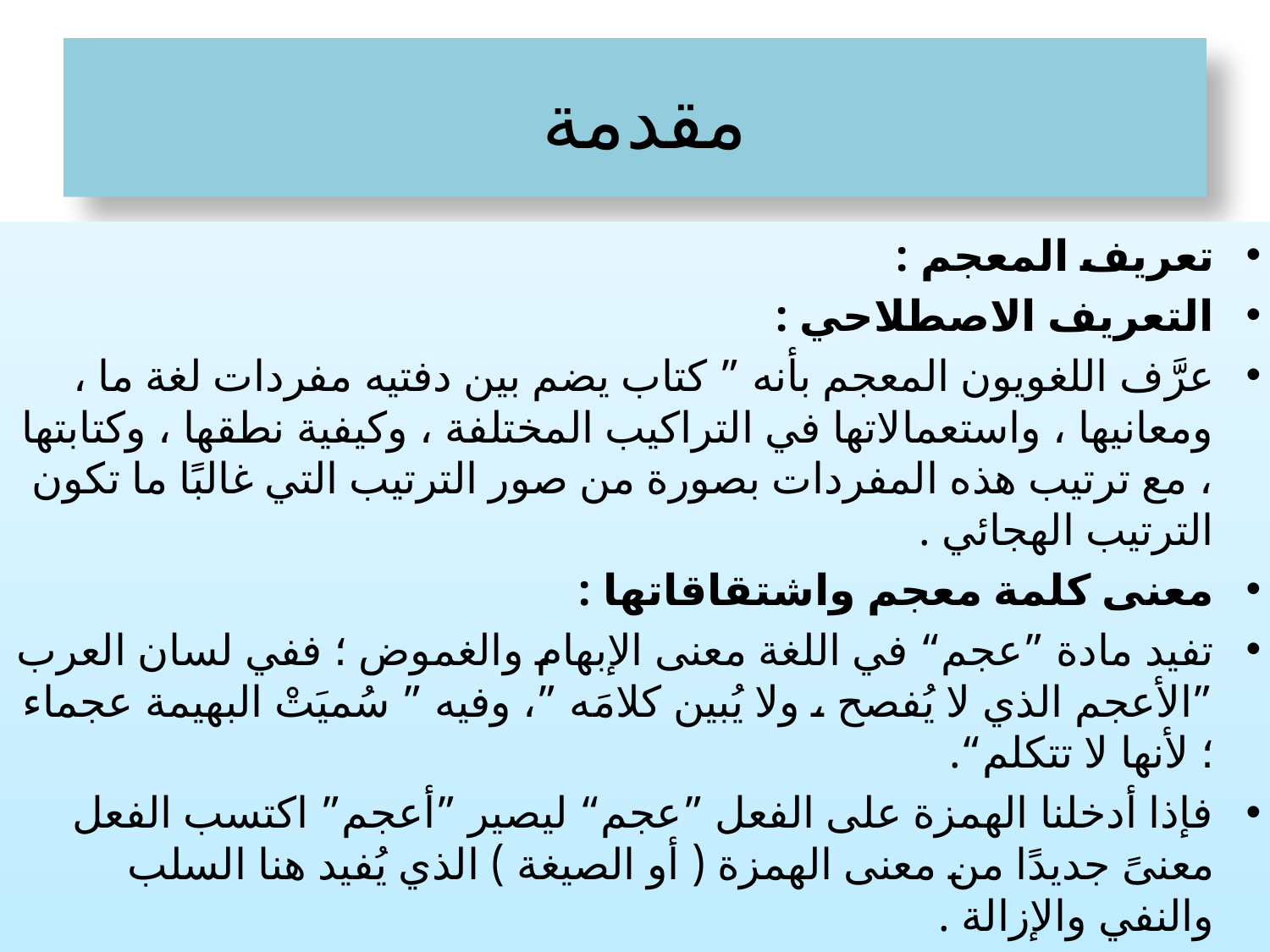

# مقدمة
تعريف المعجم :
التعريف الاصطلاحي :
عرَّف اللغويون المعجم بأنه ” كتاب يضم بين دفتيه مفردات لغة ما ، ومعانيها ، واستعمالاتها في التراكيب المختلفة ، وكيفية نطقها ، وكتابتها ، مع ترتيب هذه المفردات بصورة من صور الترتيب التي غالبًا ما تكون الترتيب الهجائي .
معنى كلمة معجم واشتقاقاتها :
تفيد مادة ”عجم“ في اللغة معنى الإبهام والغموض ؛ ففي لسان العرب ”الأعجم الذي لا يُفصح ، ولا يُبين كلامَه ”، وفيه ” سُميَتْ البهيمة عجماء ؛ لأنها لا تتكلم“.
فإذا أدخلنا الهمزة على الفعل ”عجم“ ليصير ”أعجم” اكتسب الفعل معنىً جديدًا من معنى الهمزة ( أو الصيغة ) الذي يُفيد هنا السلب والنفي والإزالة .